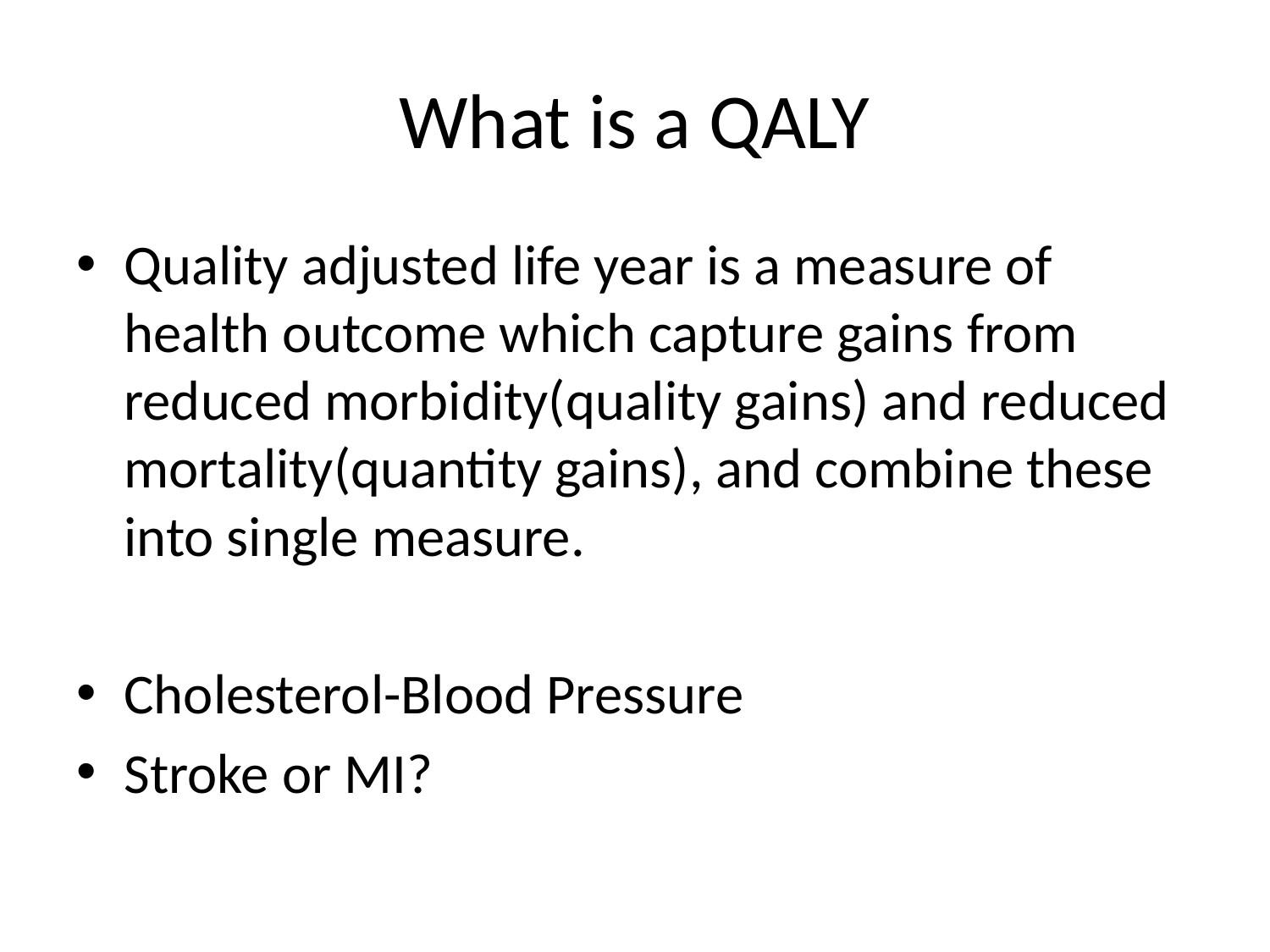

# What is a QALY
Quality adjusted life year is a measure of health outcome which capture gains from reduced morbidity(quality gains) and reduced mortality(quantity gains), and combine these into single measure.

Cholesterol-Blood Pressure
Stroke or MI?